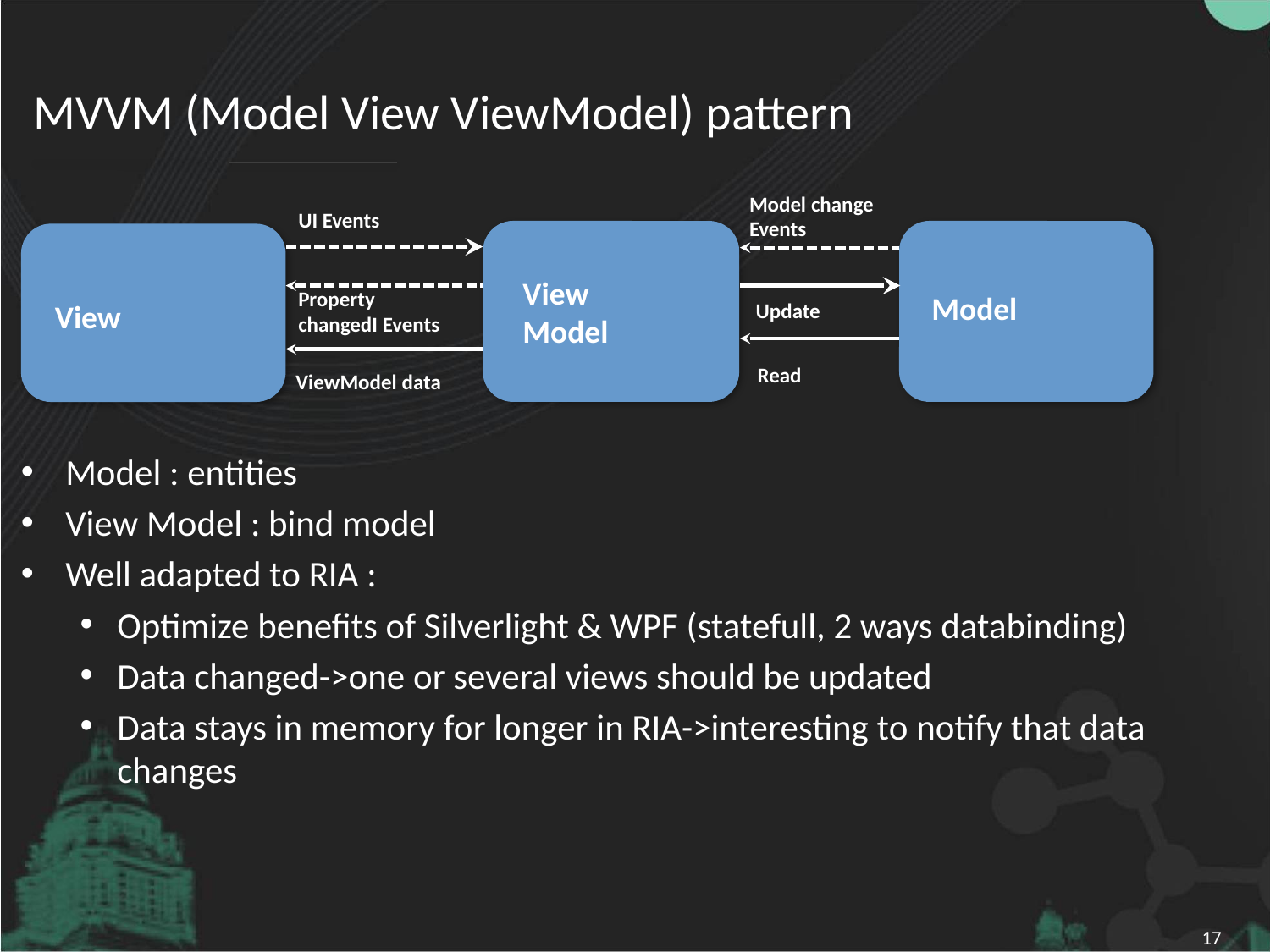

# MVVM (Model View ViewModel) pattern

Model : entities
View Model : bind model
Well adapted to RIA :
Optimize benefits of Silverlight & WPF (statefull, 2 ways databinding)
Data changed->one or several views should be updated
Data stays in memory for longer in RIA->interesting to notify that data changes
Model change Events
UI Events

View Model
Property
changedI Events
Model
View
Update
Read
ViewModel data
17